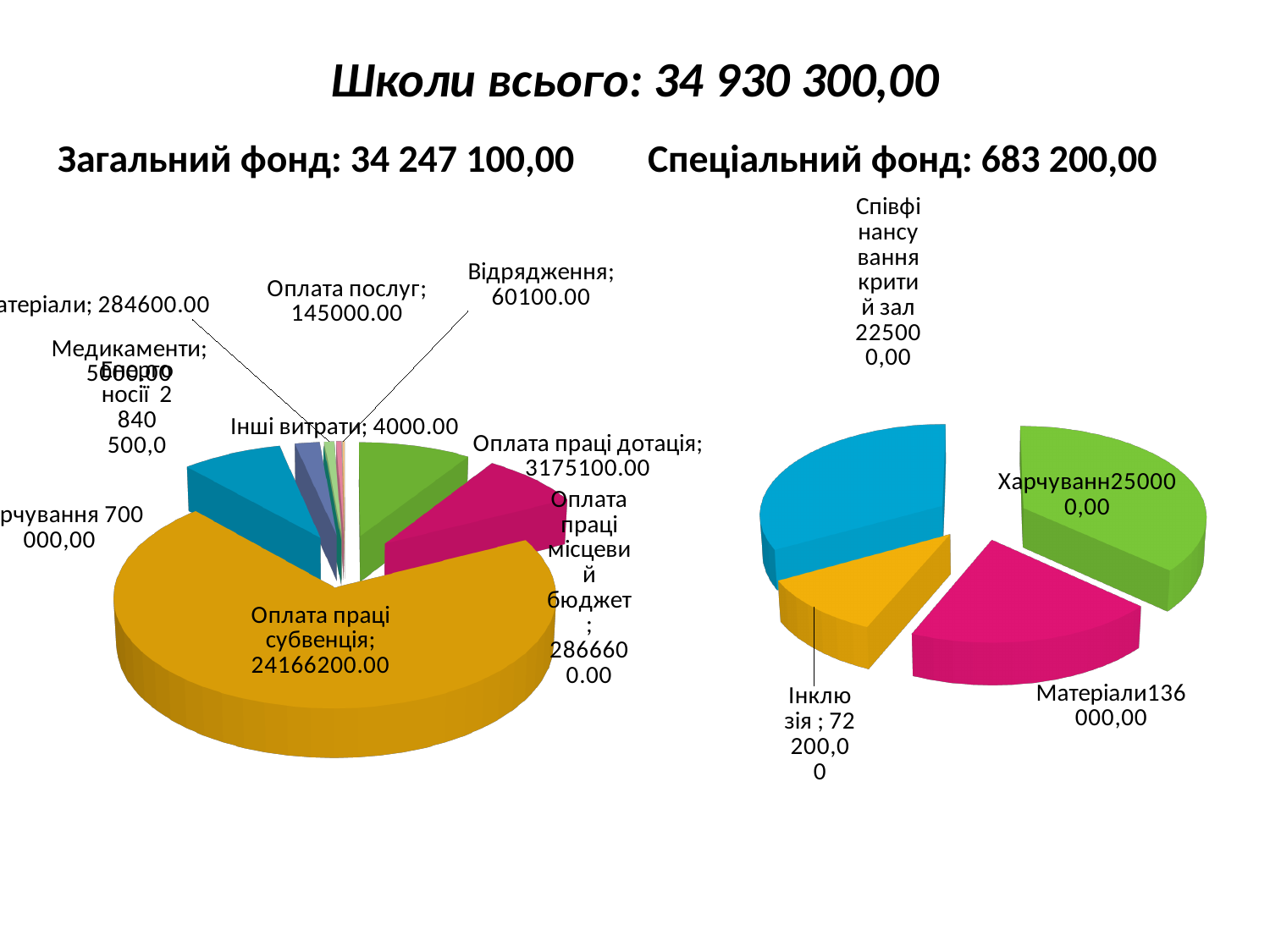

# Школи всього: 34 930 300,00
Загальний фонд: 34 247 100,00
Спеціальний фонд: 683 200,00

[unsupported chart]

[unsupported chart]

[unsupported chart]